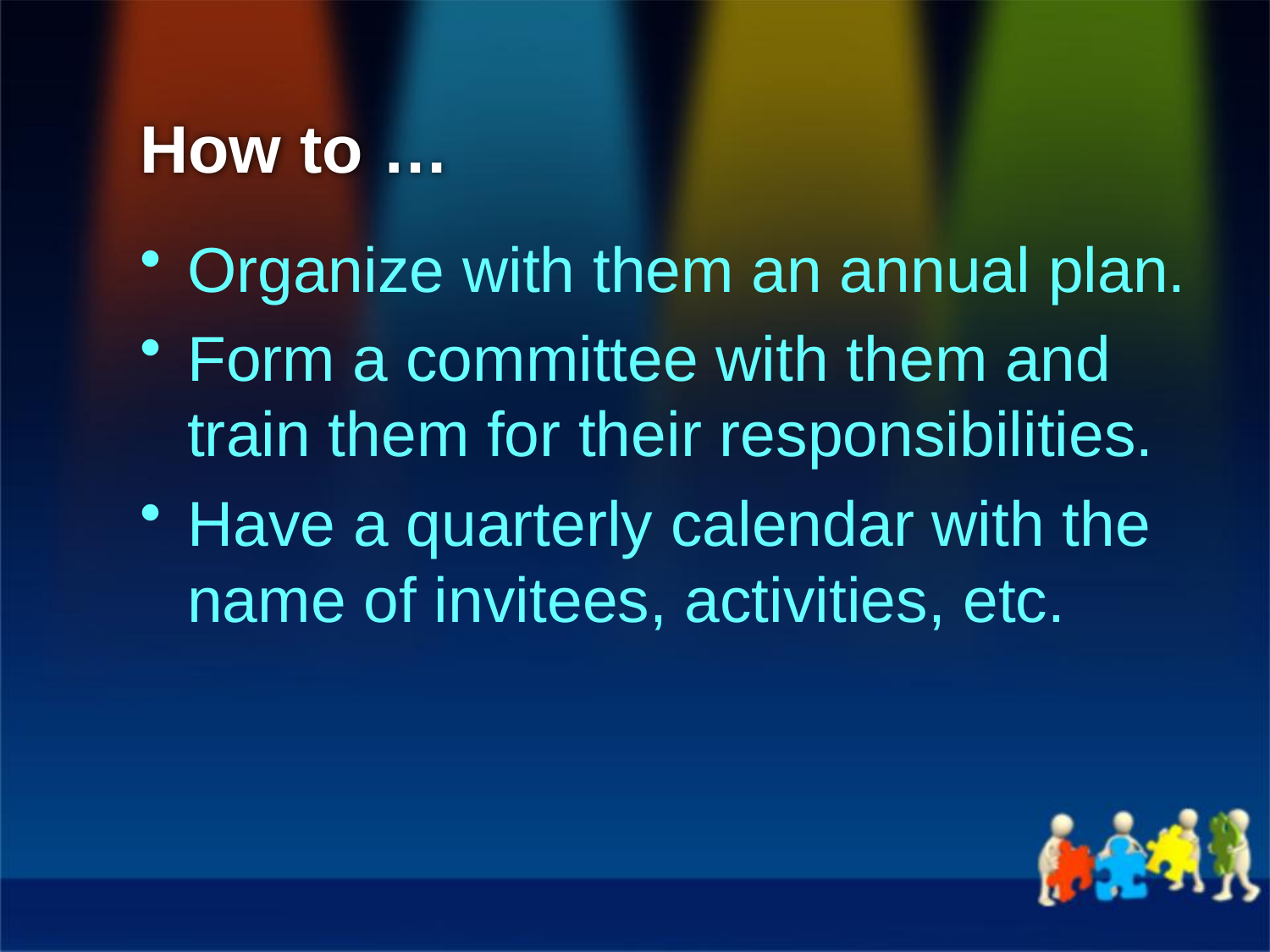

# How to …
Organize with them an annual plan.
Form a committee with them and train them for their responsibilities.
Have a quarterly calendar with the name of invitees, activities, etc.